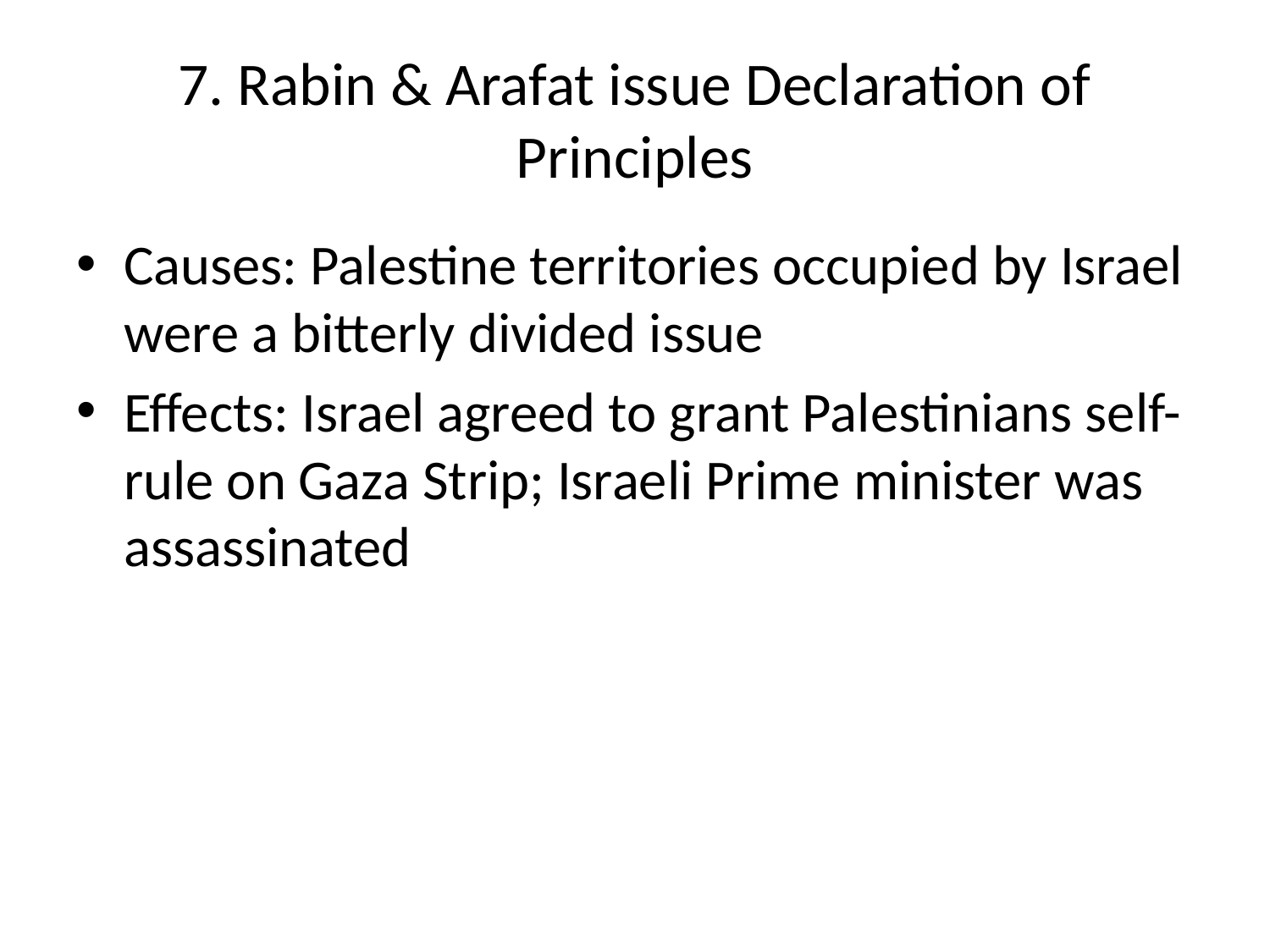

# 7. Rabin & Arafat issue Declaration of Principles
Causes: Palestine territories occupied by Israel were a bitterly divided issue
Effects: Israel agreed to grant Palestinians self-rule on Gaza Strip; Israeli Prime minister was assassinated